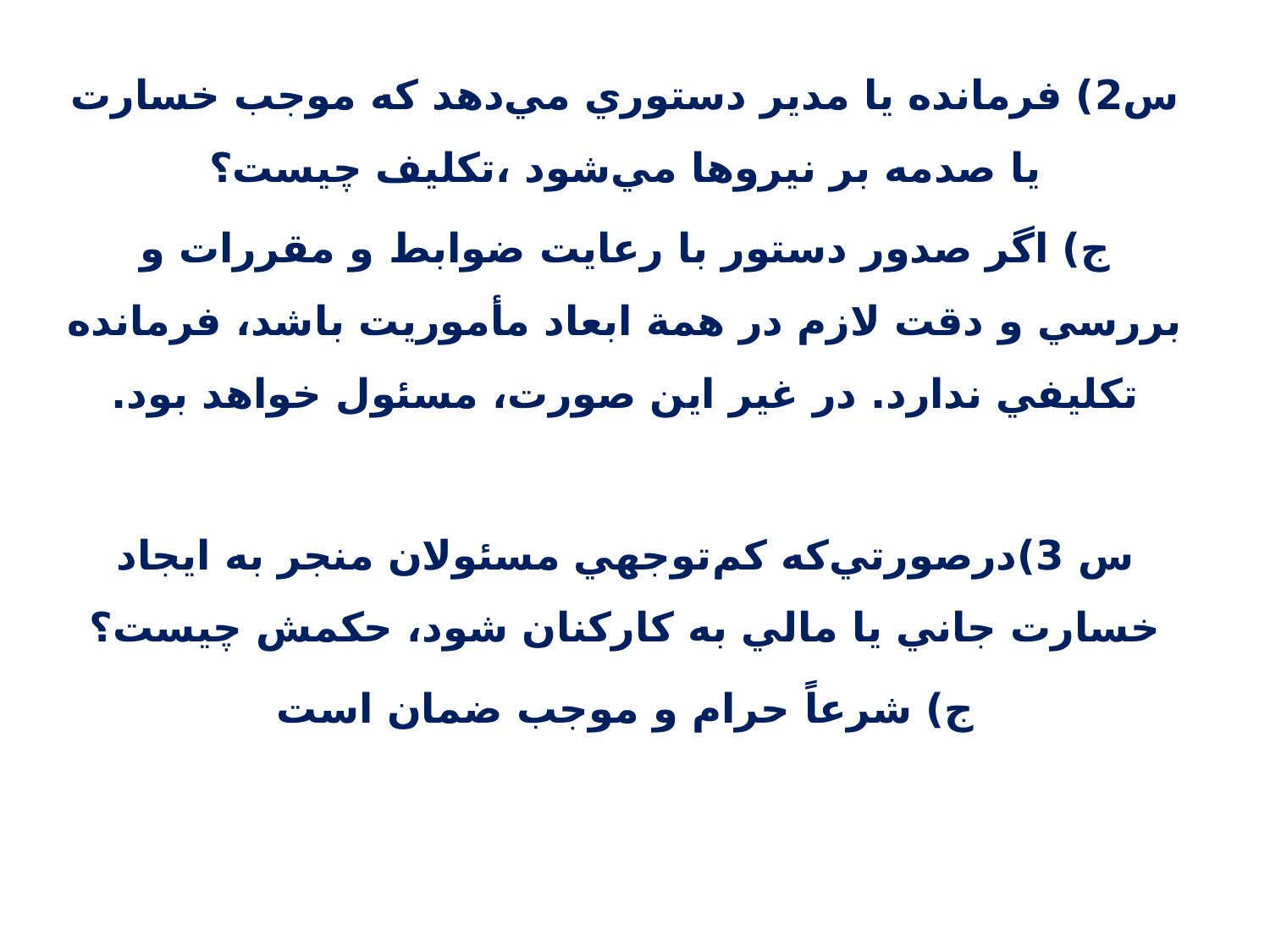

س2) فرمانده يا مدير دستوري مي‌دهد كه موجب خسارت يا صدمه بر نيروها مي‌شود ،تکلیف چیست؟
ج) اگر صدور دستور با رعايت ضوابط و مقررات و بررسي و دقت لازم در همة ابعاد مأموريت باشد، فرمانده تكليفي ندارد. در غير اين صورت، مسئول خواهد بود.

س 3)درصورتي‌كه كم‌توجهي مسئولان منجر به ايجاد خسارت جاني يا مالي به كاركنان شود، حكمش چيست؟
ج) شرعاً حرام و موجب ضمان است